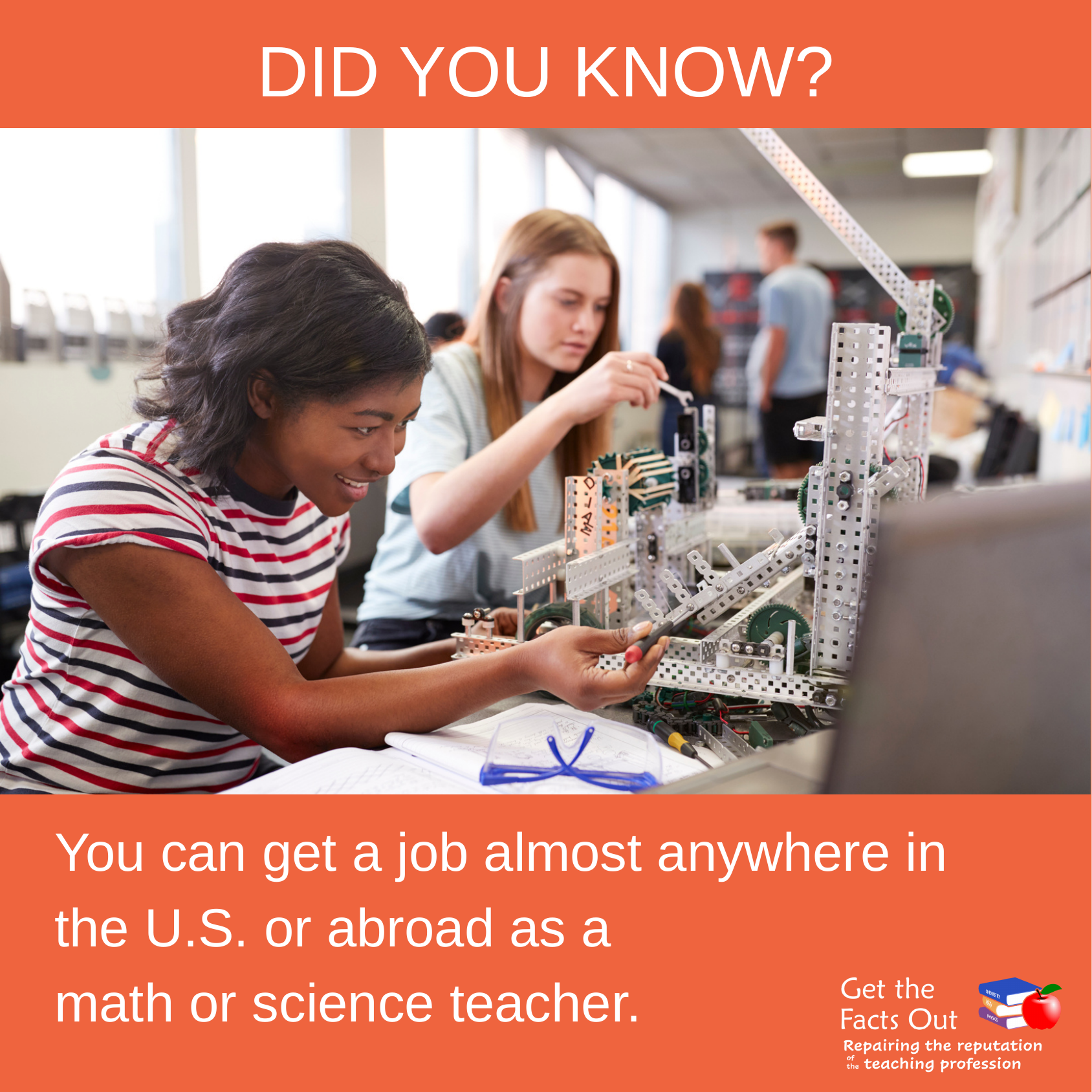

DID YOU KNOW?

You can get a job almost anywhere in the U.S. or abroad as a
math or science teacher.